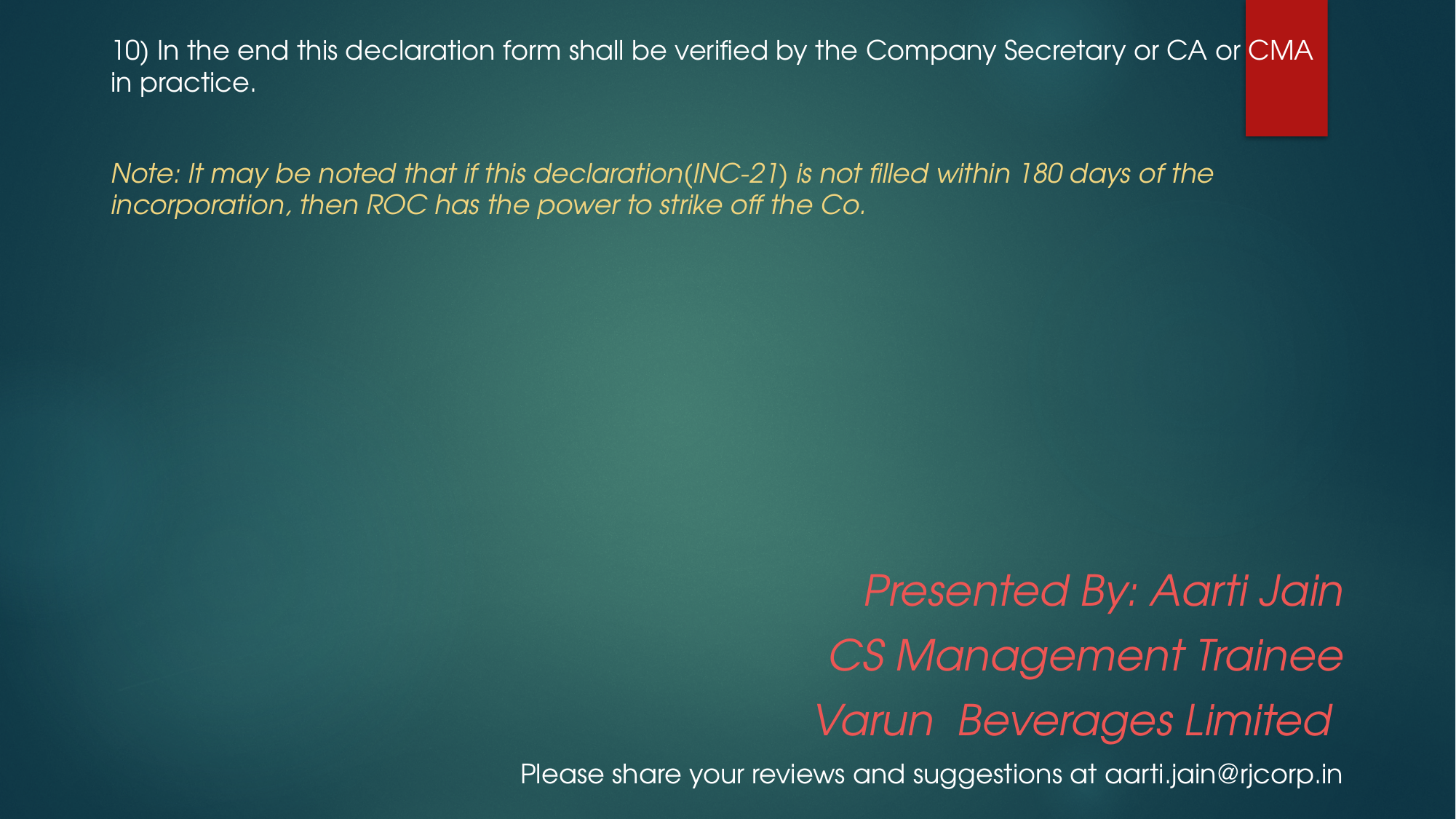

10) In the end this declaration form shall be verified by the Company Secretary or CA or CMA in practice.

Note: It may be noted that if this declaration(INC-21) is not filled within 180 days of the incorporation, then ROC has the power to strike off the Co.

Presented By: Aarti Jain
CS Management Trainee
Varun  Beverages Limited
Please share your reviews and suggestions at aarti.jain@rjcorp.in